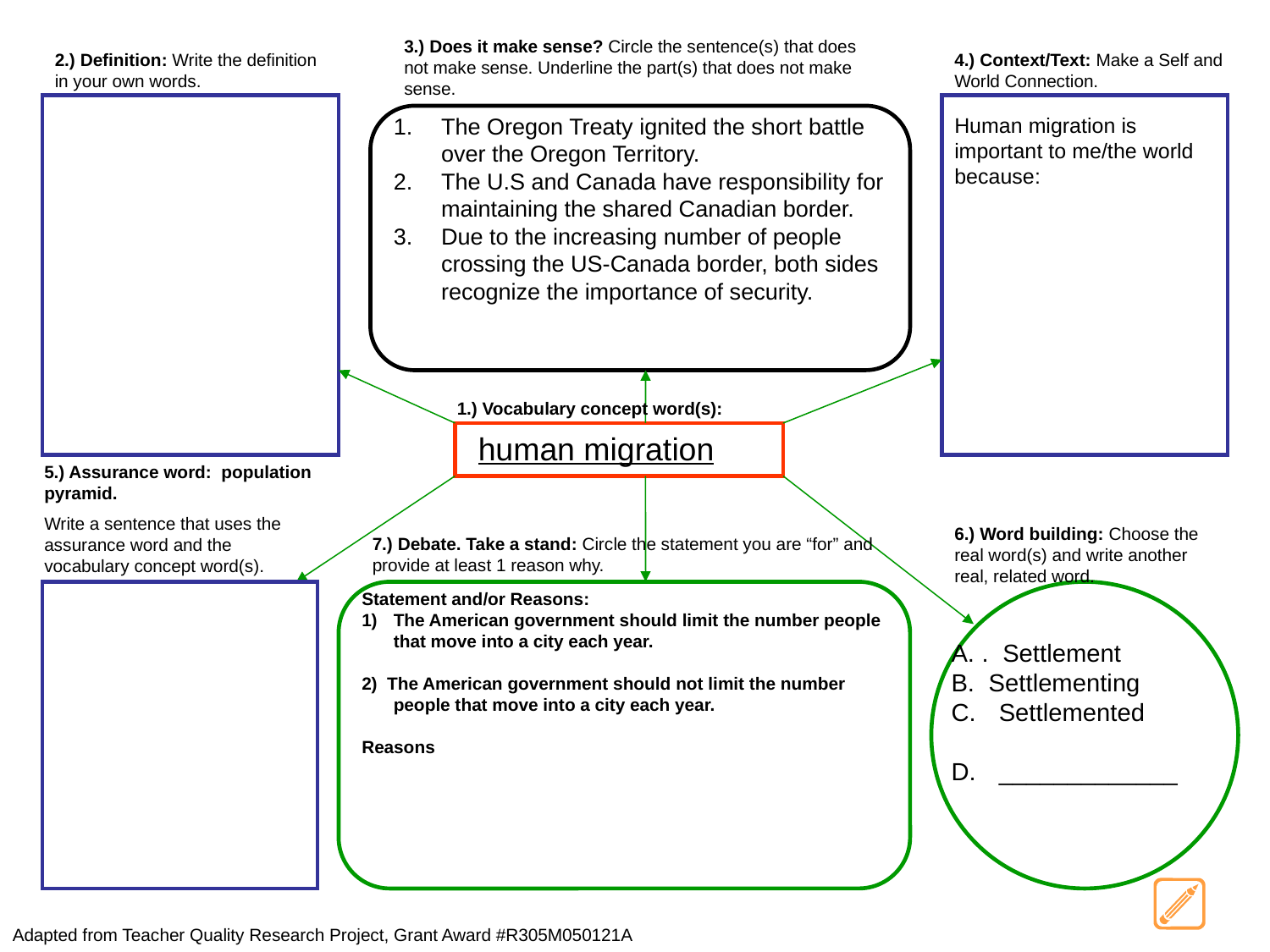

3.) Does it make sense? Circle the sentence(s) that does not make sense. Underline the part(s) that does not make sense.
2.) Definition: Write the definition in your own words.
4.) Context/Text: Make a Self and World Connection.

The Oregon Treaty ignited the short battle over the Oregon Territory.
The U.S and Canada have responsibility for maintaining the shared Canadian border.
Due to the increasing number of people crossing the US-Canada border, both sides recognize the importance of security.

Human migration is important to me/the world because:

1.) Vocabulary concept word(s):

human migration
5.) Assurance word:  population pyramid.
Write a sentence that uses the assurance word and the vocabulary concept word(s).

6.) Word building: Choose the real word(s) and write another real, related word.
7.) Debate. Take a stand: Circle the statement you are “for” and provide at least 1 reason why.

Statement and/or Reasons:
The American government should limit the number people that move into a city each year.

2)  The American government should not limit the number people that move into a city each year.

Reasons

A. .  Settlement
B.  Settlementing
Settlemented

_____________
Adapted from Teacher Quality Research Project, Grant Award #R305M050121A